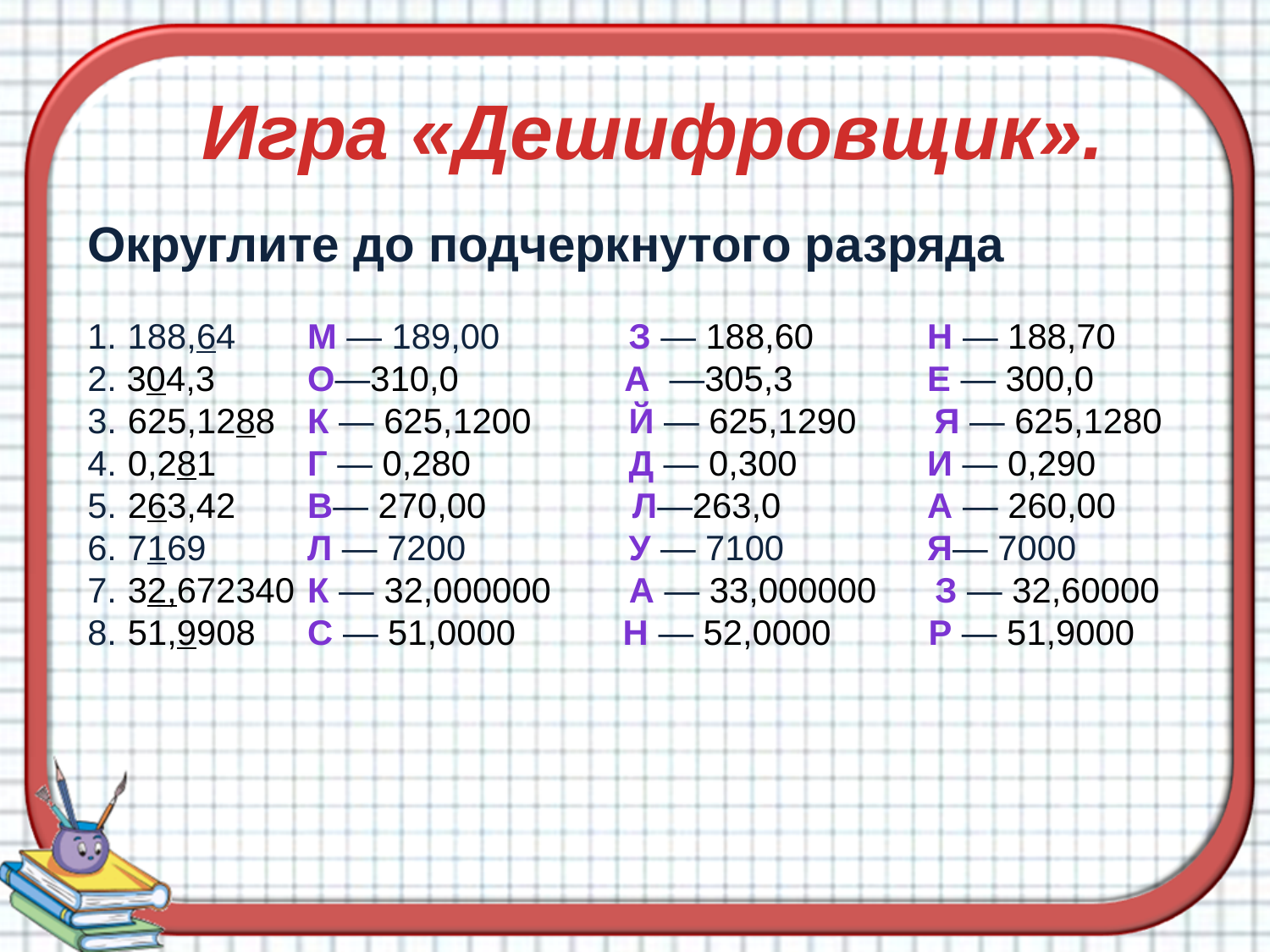

Игра «Дешифровщик».
Округлите до подчеркнутого разряда

1.	 188,64	М — 189,00	       З — 188,60	        Н — 188,70
2. 304,3	О—310,0                 А  —305,3	        Е — 300,0
3.	 625,1288	К — 625,1200 	       Й — 625,1290        Я — 625,1280
4.	 0,281	Г — 0,280	       Д — 0,300	        И — 0,290
5.	 263,42	В— 270,00               Л—263,0	        А — 260,00
6.	 7169	Л — 7200	       У — 7100	        Я— 7000
7.	 32,672340 	К — 32,000000        А — 33,000000      З — 32,60000
8.	 51,9908 	С — 51,0000           Н — 52,0000          Р — 51,9000